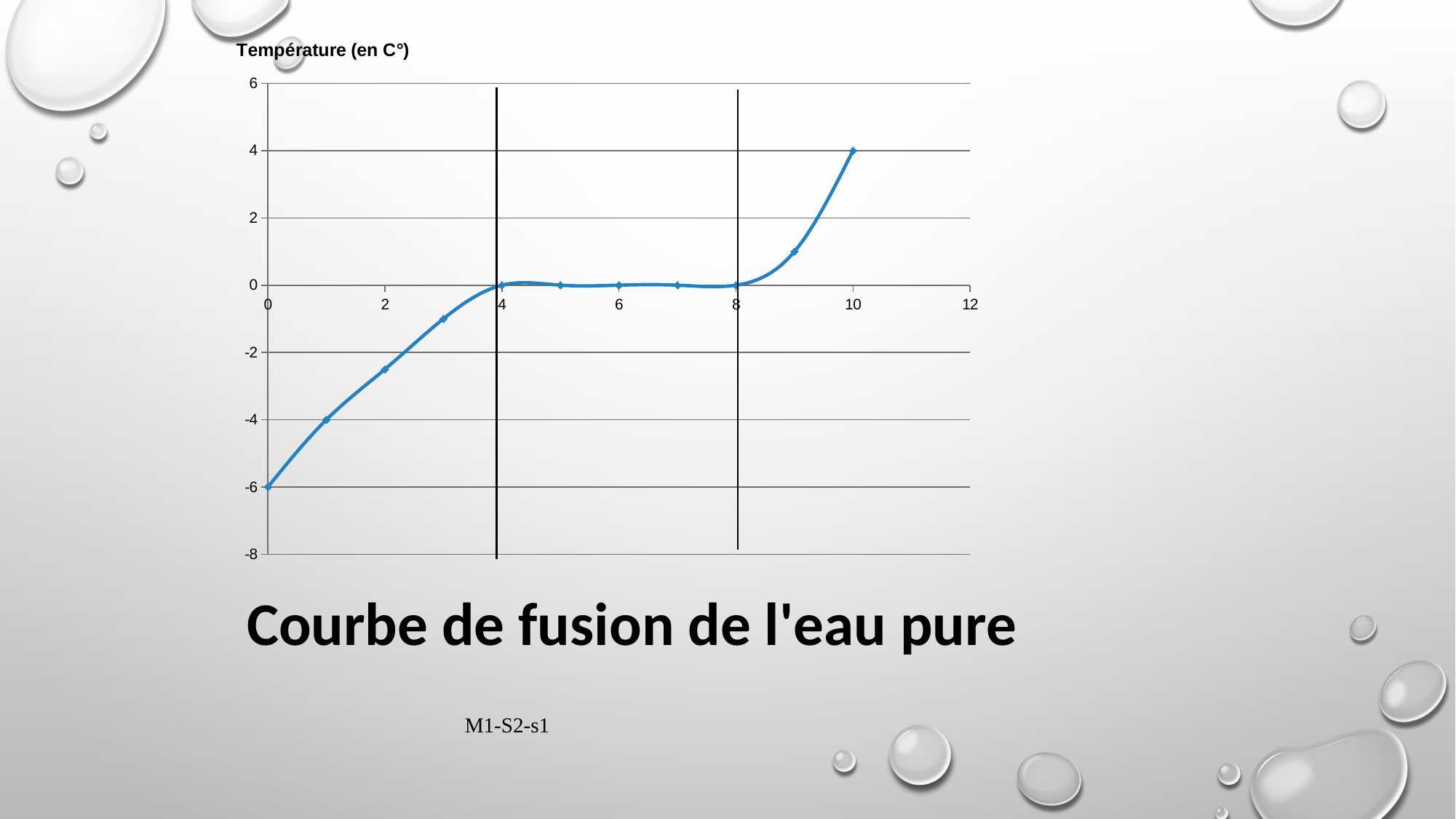

### Chart: Température (en C°)

| Category | Température (en C°) |
|---|---|
 Courbe de fusion de l'eau pure
M1-S2-s1